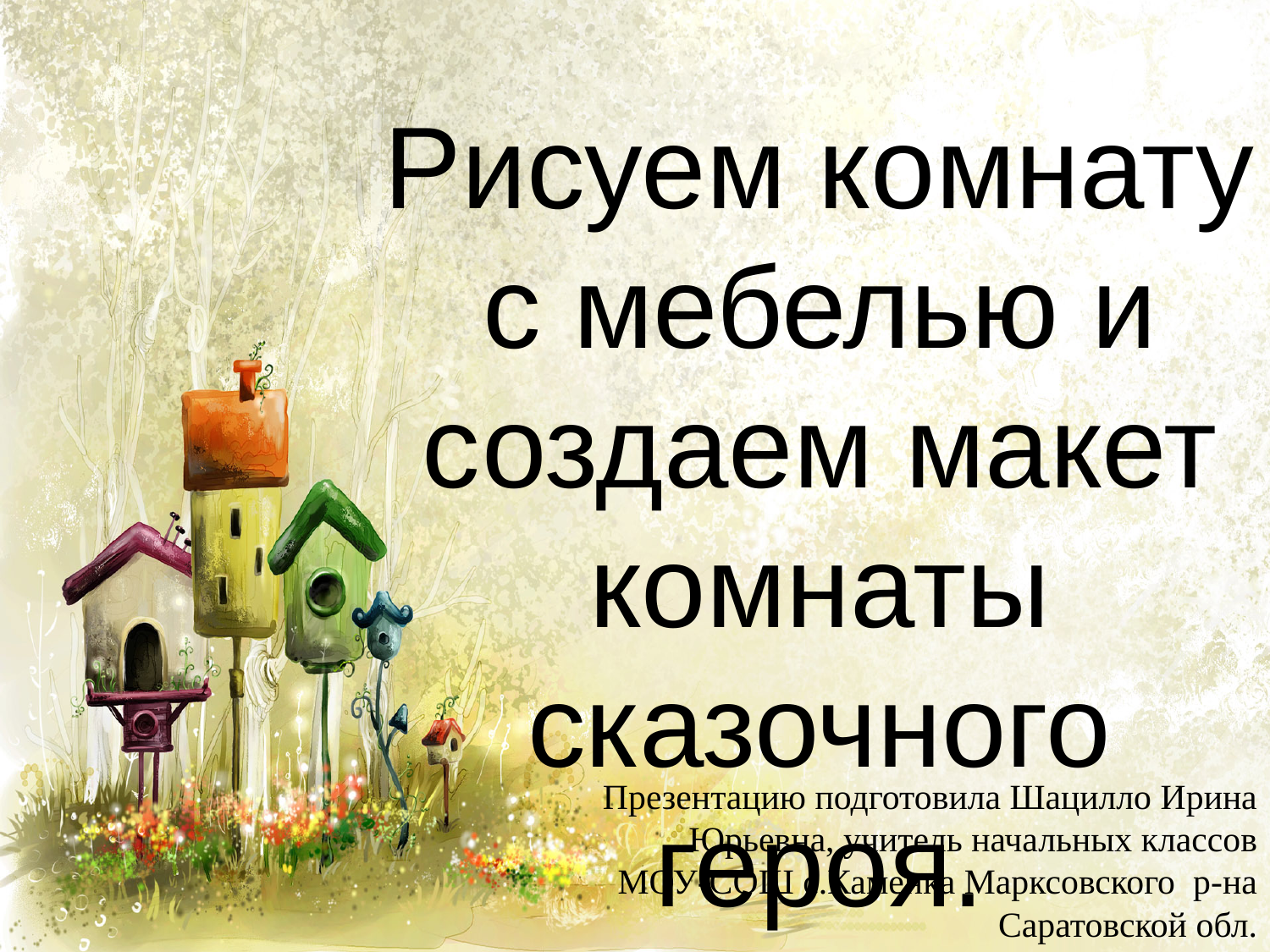

Рисуем комнату с мебелью и создаем макет комнаты сказочного героя.
Презентацию подготовила Шацилло Ирина Юрьевна, учитель начальных классов МОУ-СОШ с.Каменка Марксовского  р-на Саратовской обл.